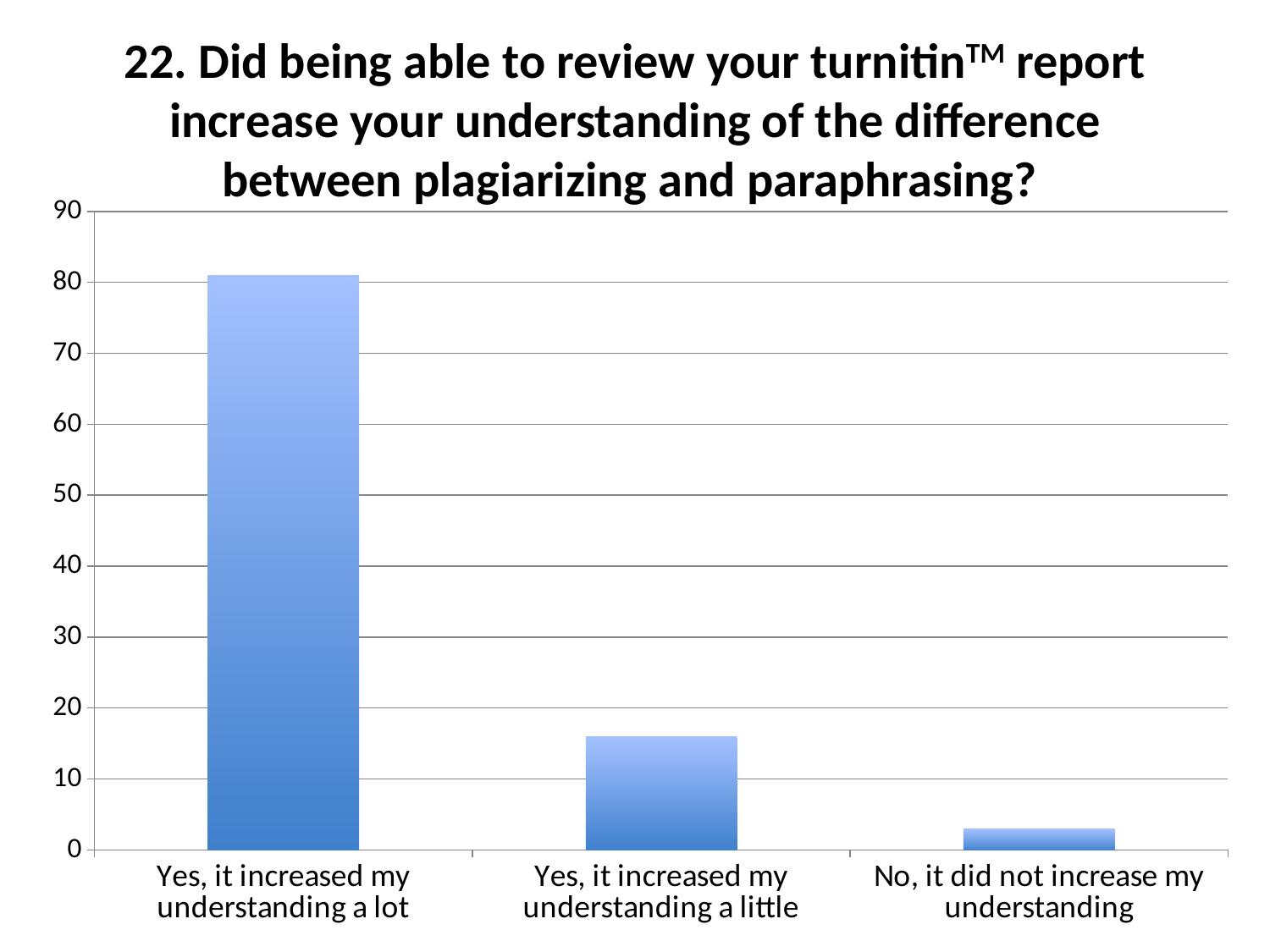

# 22. Did being able to review your turnitinTM report increase your understanding of the difference between plagiarizing and paraphrasing?

### Chart

| Category |  |
|---|---|
| Yes, it increased my understanding a lot | 81.0 |
| Yes, it increased my understanding a little | 16.0 |
| No, it did not increase my understanding | 3.0 |